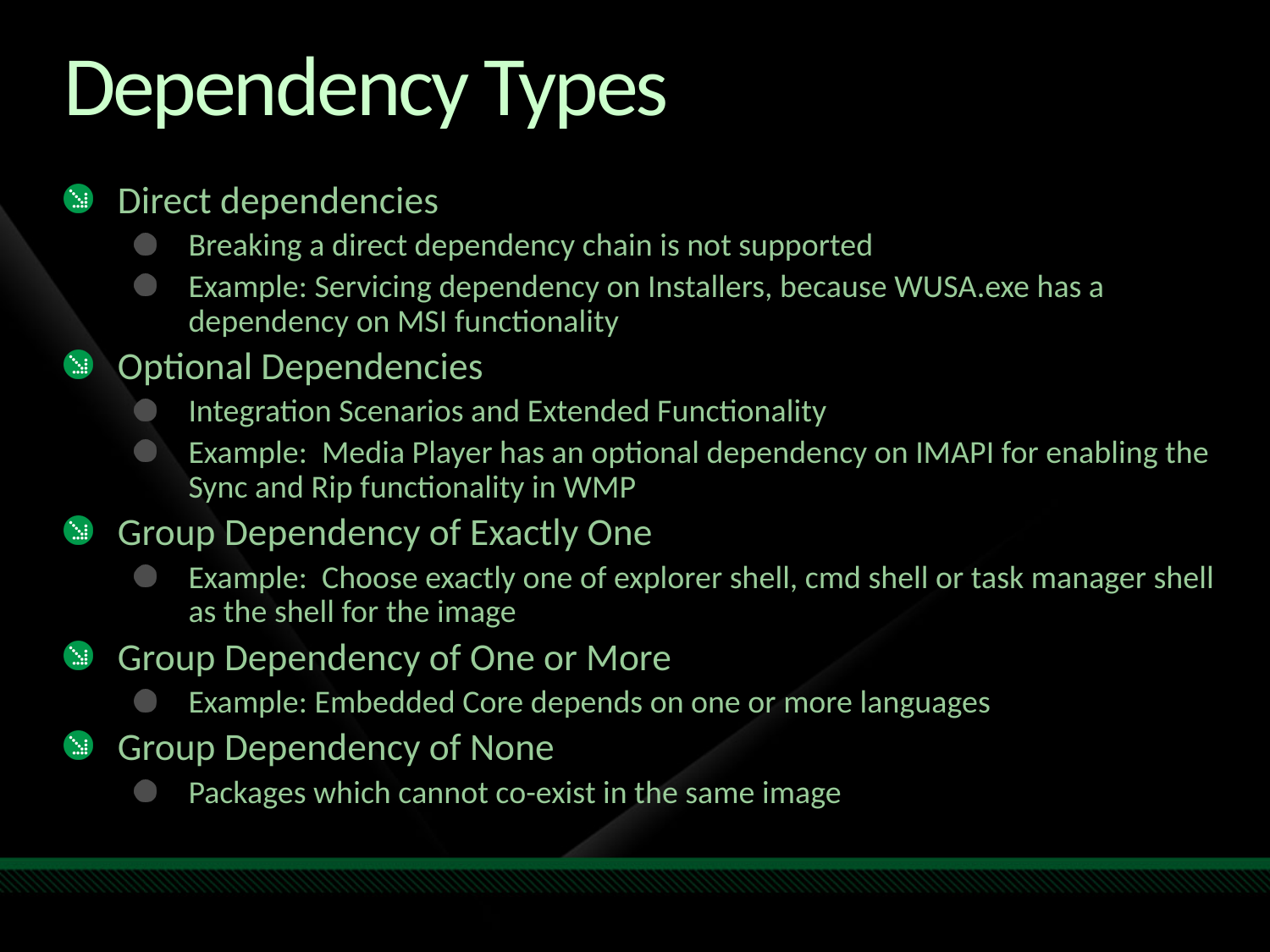

# Dependency Types

Direct dependencies
Breaking a direct dependency chain is not supported
Example: Servicing dependency on Installers, because WUSA.exe has a dependency on MSI functionality
Optional Dependencies
Integration Scenarios and Extended Functionality
Example:  Media Player has an optional dependency on IMAPI for enabling the Sync and Rip functionality in WMP
Group Dependency of Exactly One
Example:  Choose exactly one of explorer shell, cmd shell or task manager shell as the shell for the image
Group Dependency of One or More
Example: Embedded Core depends on one or more languages
Group Dependency of None
Packages which cannot co-exist in the same image